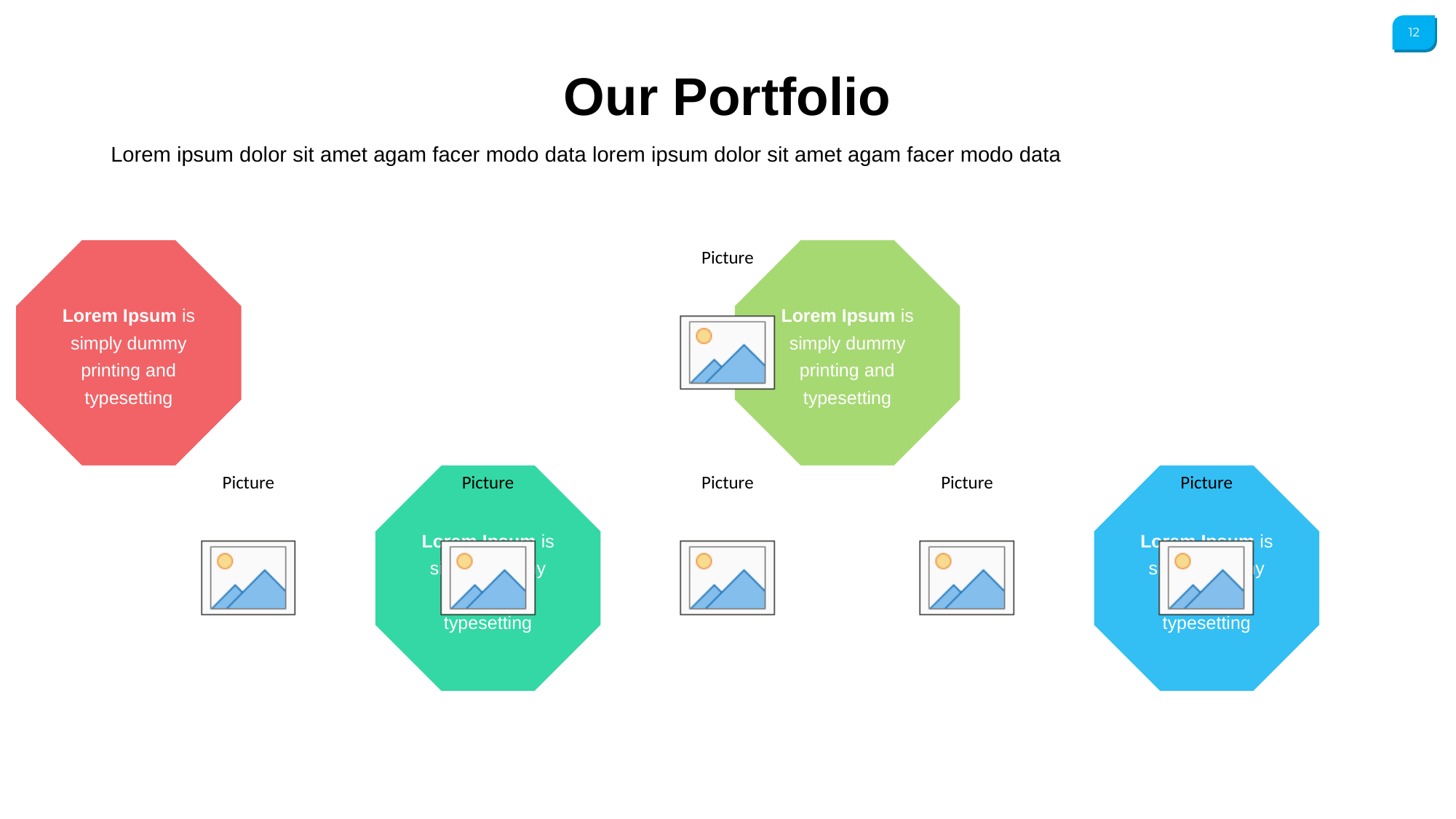

Our Portfolio
Lorem ipsum dolor sit amet agam facer modo data lorem ipsum dolor sit amet agam facer modo data

Lorem Ipsum is simply dummy printing and typesetting
Lorem Ipsum is simply dummy printing and typesetting

Lorem Ipsum is simply dummy printing and typesetting
Lorem Ipsum is simply dummy printing and typesetting